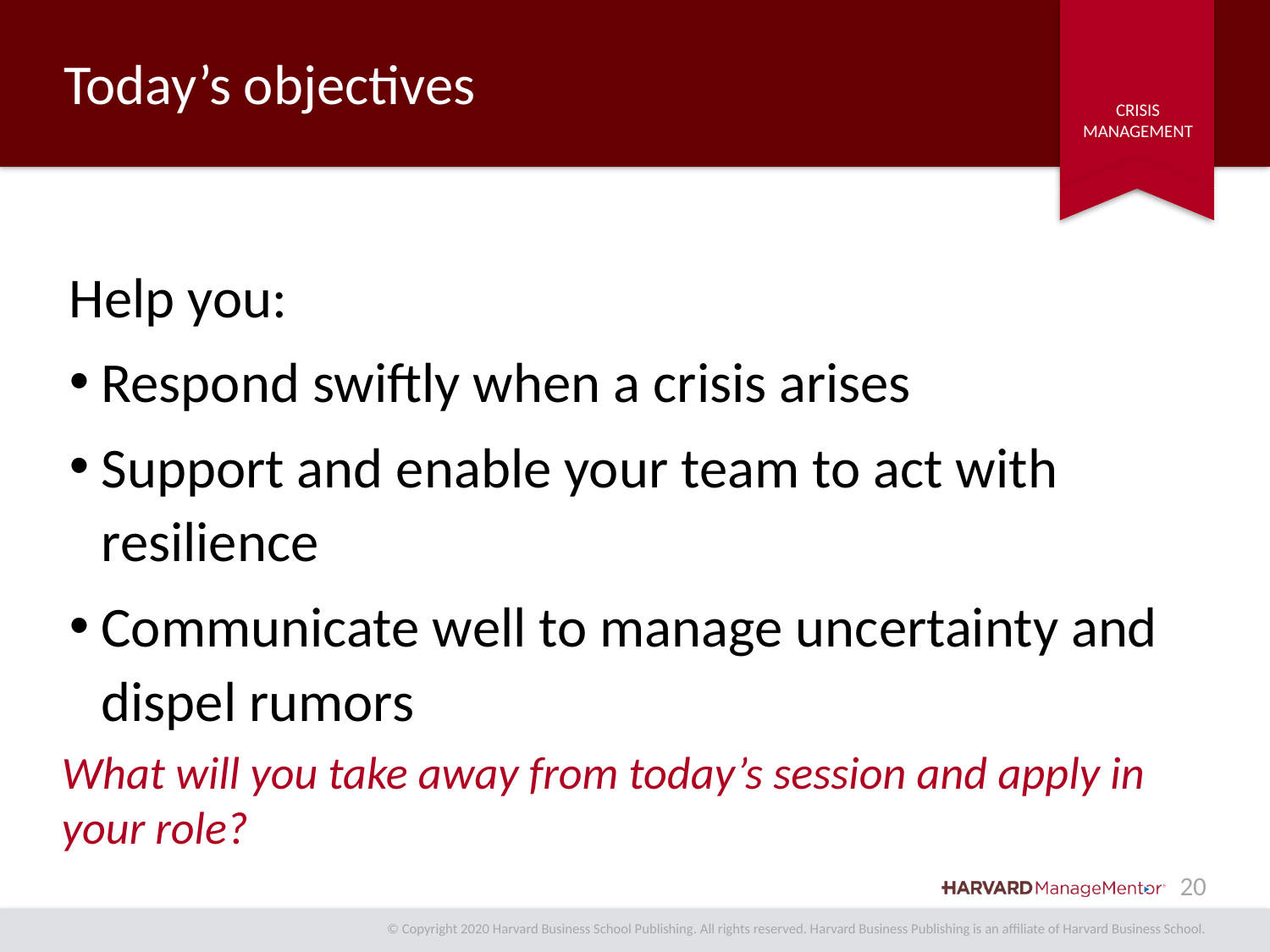

# Today’s objectives
Help you:
Respond swiftly when a crisis arises
Support and enable your team to act with resilience
Communicate well to manage uncertainty and dispel rumors
What will you take away from today’s session and apply in your role?